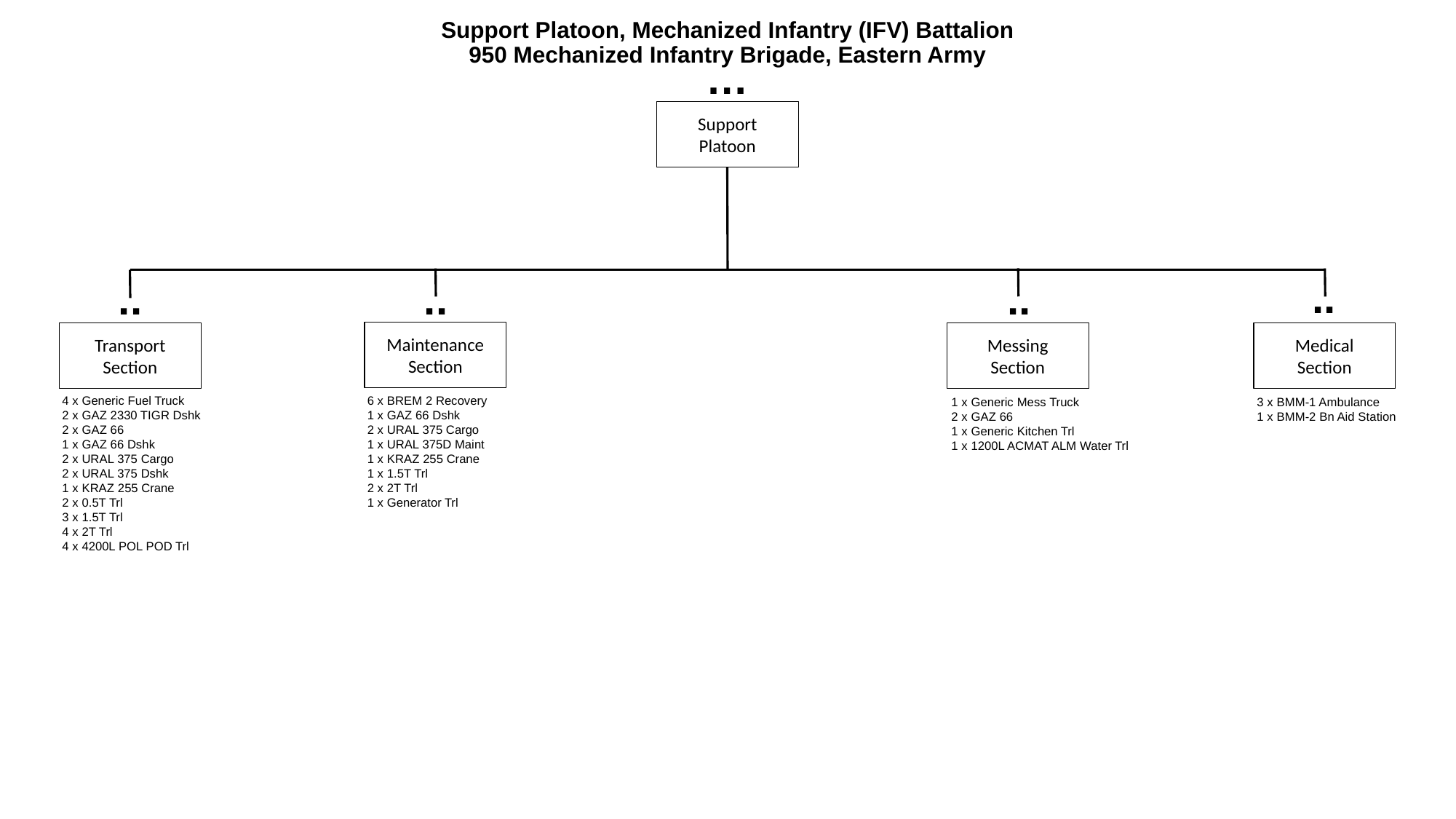

# Support Platoon, Mechanized Infantry (IFV) Battalion 950 Mechanized Infantry Brigade, Eastern Army
…
Support
Platoon
..
..
..
..
Maintenance
Section
Transport
Section
Messing
Section
Medical
Section
4 x Generic Fuel Truck
2 x GAZ 2330 TIGR Dshk
2 x GAZ 66
1 x GAZ 66 Dshk
2 x URAL 375 Cargo
2 x URAL 375 Dshk
1 x KRAZ 255 Crane
2 x 0.5T Trl
3 x 1.5T Trl
4 x 2T Trl
4 x 4200L POL POD Trl
6 x BREM 2 Recovery
1 x GAZ 66 Dshk
2 x URAL 375 Cargo
1 x URAL 375D Maint
1 x KRAZ 255 Crane
1 x 1.5T Trl
2 x 2T Trl
1 x Generator Trl
1 x Generic Mess Truck
2 x GAZ 66
1 x Generic Kitchen Trl
1 x 1200L ACMAT ALM Water Trl
3 x BMM-1 Ambulance
1 x BMM-2 Bn Aid Station